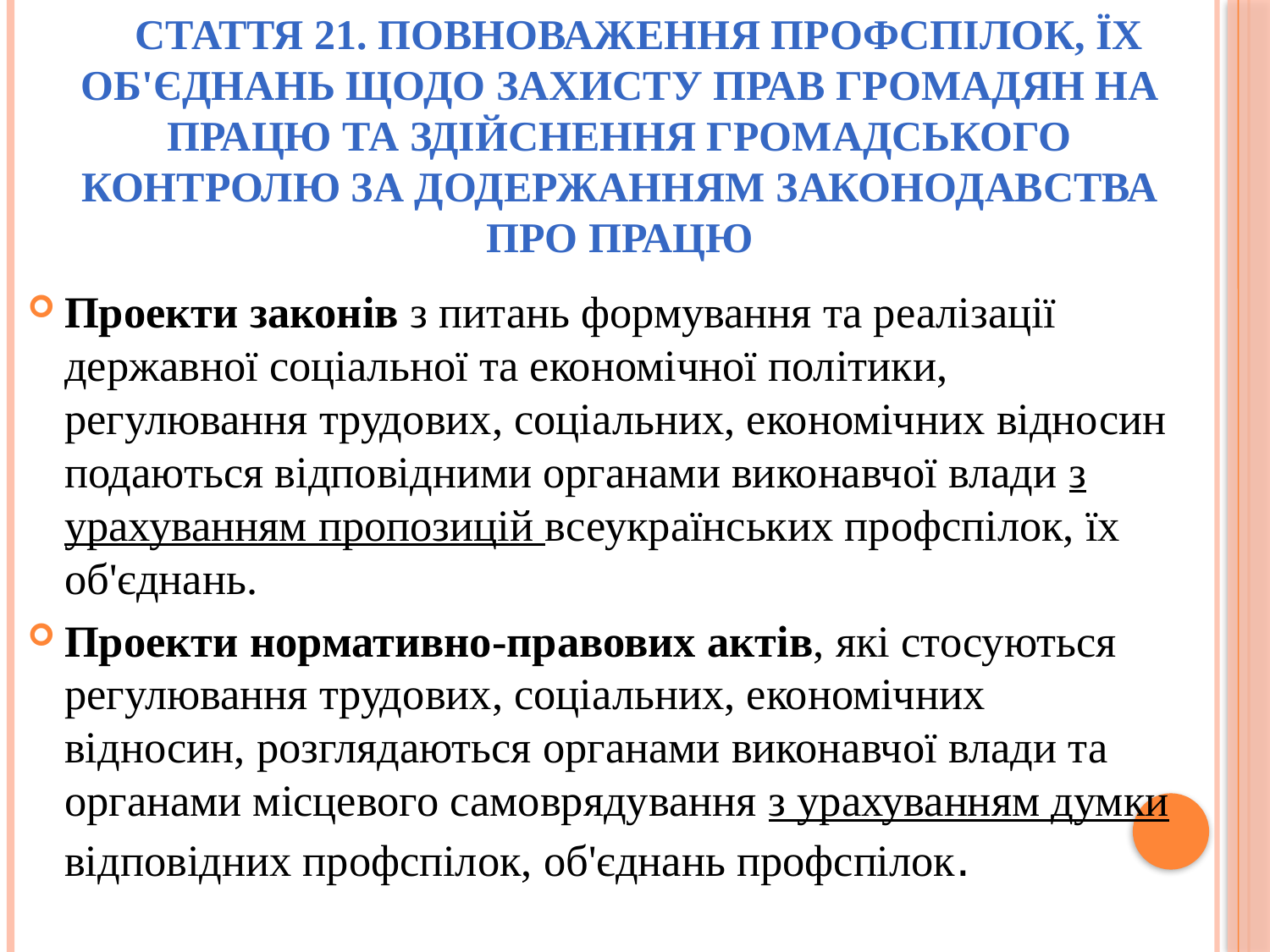

# Стаття 21. Повноваження профспілок, їх об'єднань щодо захисту прав громадян на працю та здійснення громадського контролю за додержанням законодавства про працю
Проекти законів з питань формування та реалізації державної соціальної та економічної політики, регулювання трудових, соціальних, економічних відносин подаються відповідними органами виконавчої влади з урахуванням пропозицій всеукраїнських профспілок, їх об'єднань.
Проекти нормативно-правових актів, які стосуються регулювання трудових, соціальних, економічних відносин, розглядаються органами виконавчої влади та органами місцевого самоврядування з урахуванням думки відповідних профспілок, об'єднань профспілок.